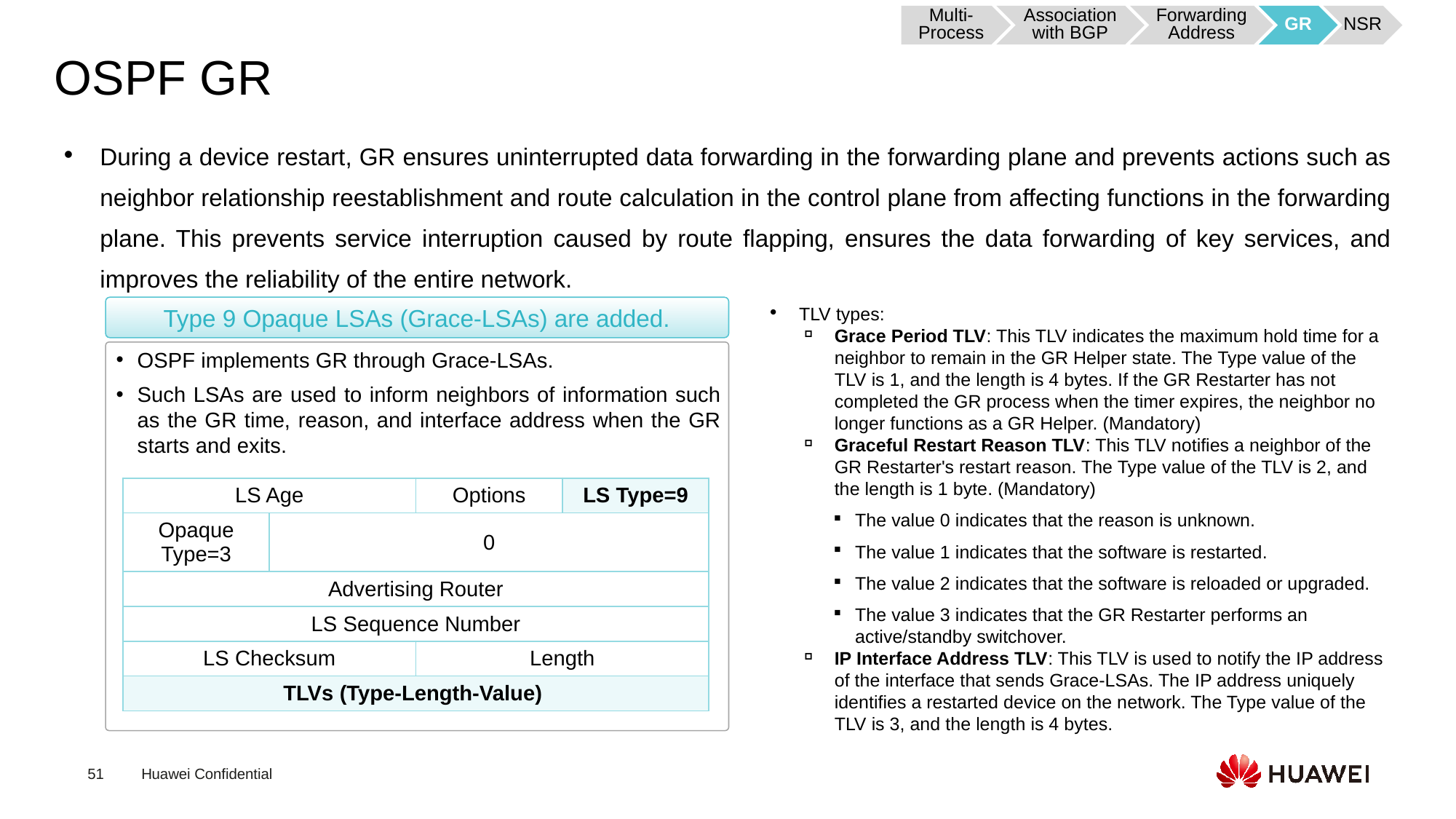

Multi-Process
Association with BGP
Forwarding Address
GR
NSR
# OSPF GR
During a device restart, GR ensures uninterrupted data forwarding in the forwarding plane and prevents actions such as neighbor relationship reestablishment and route calculation in the control plane from affecting functions in the forwarding plane. This prevents service interruption caused by route flapping, ensures the data forwarding of key services, and improves the reliability of the entire network.
Type 9 Opaque LSAs (Grace-LSAs) are added.
TLV types:
Grace Period TLV: This TLV indicates the maximum hold time for a neighbor to remain in the GR Helper state. The Type value of the TLV is 1, and the length is 4 bytes. If the GR Restarter has not completed the GR process when the timer expires, the neighbor no longer functions as a GR Helper. (Mandatory)
Graceful Restart Reason TLV: This TLV notifies a neighbor of the GR Restarter's restart reason. The Type value of the TLV is 2, and the length is 1 byte. (Mandatory)
The value 0 indicates that the reason is unknown.
The value 1 indicates that the software is restarted.
The value 2 indicates that the software is reloaded or upgraded.
The value 3 indicates that the GR Restarter performs an active/standby switchover.
IP Interface Address TLV: This TLV is used to notify the IP address of the interface that sends Grace-LSAs. The IP address uniquely identifies a restarted device on the network. The Type value of the TLV is 3, and the length is 4 bytes.
OSPF implements GR through Grace-LSAs.
Such LSAs are used to inform neighbors of information such as the GR time, reason, and interface address when the GR starts and exits.

| LS Age |  | Options | LS Type=9 |
| --- | --- | --- | --- |
| Opaque Type=3 | 0 |  |  |
| Advertising Router |  |  |  |
| LS Sequence Number |  |  |  |
| LS Checksum |  | Length |  |
| TLVs (Type-Length-Value) |  |  |  |